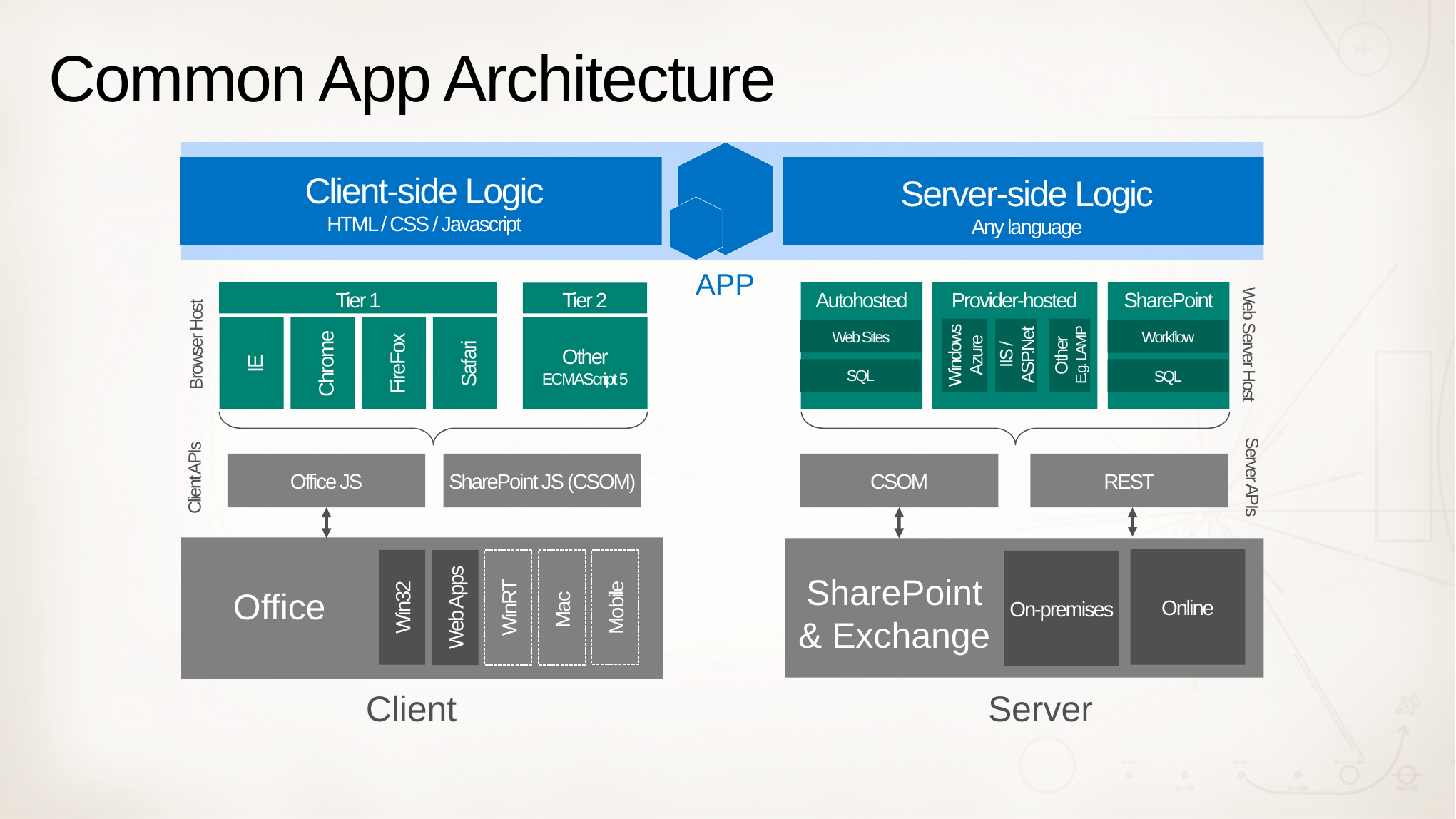

# Common App Architecture
Browser Host
Web Server Host
Client
Server

Client-side Logic
HTML / CSS / Javascript
Server-side Logic
Any language

Client APIs
Server APIs
APP
Tier 1
IE
Chrome
FireFox
Safari
Autohosted
Web Sites
SQL
SharePoint
Workflow
SQL
Provider-hosted
Windows
Azure
IIS / ASP.Net
Other
E.g. LAMP
Tier 2
Other
ECMAScript 5
Office JS
SharePoint JS (CSOM)
CSOM
REST

Office
Mobile
WinRT
Mac
Win32
Web Apps

Online
On-premises
SharePoint
& Exchange